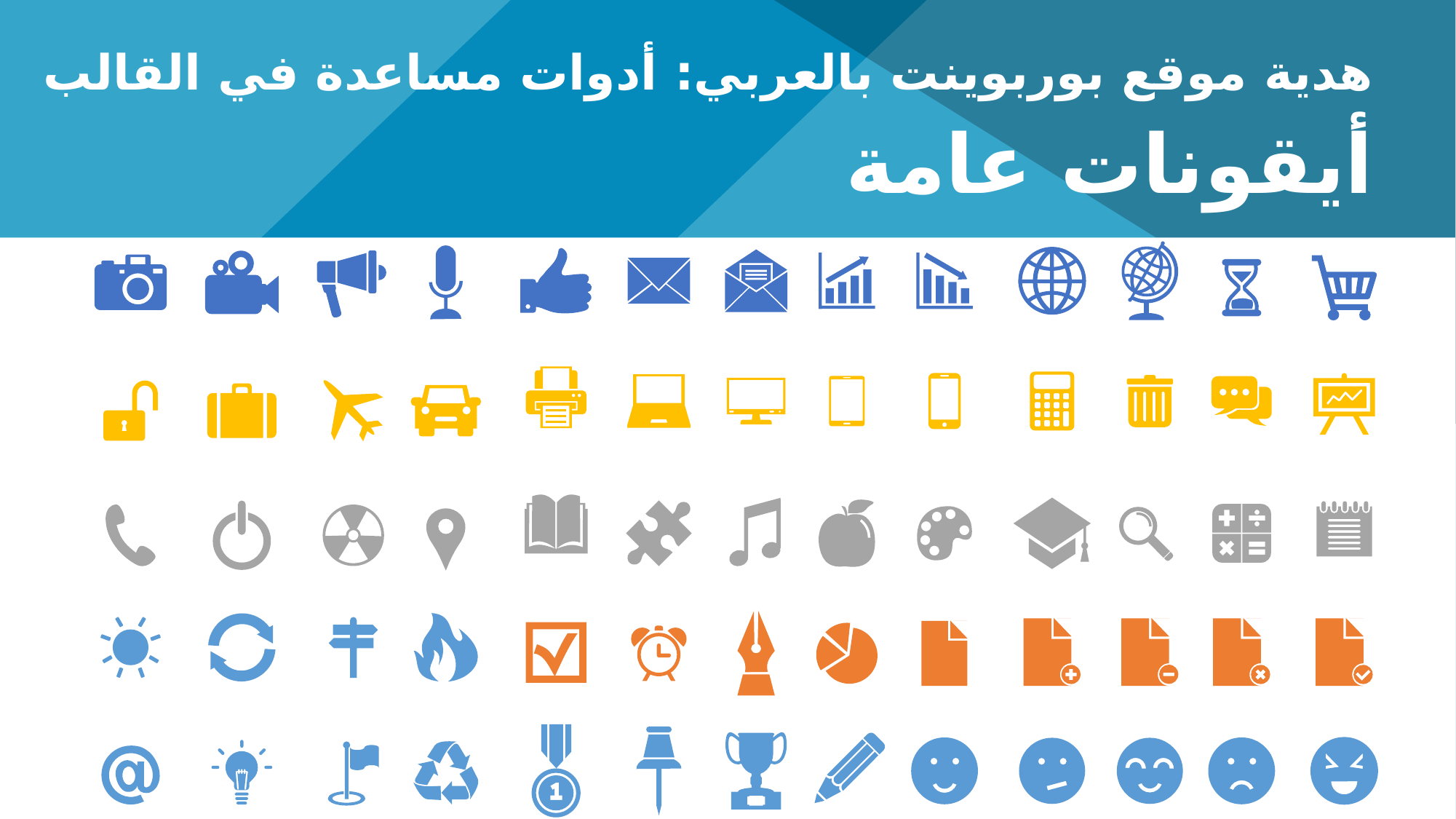

هدية موقع بوربوينت بالعربي: أدوات مساعدة في القالب
أيقونات عامة